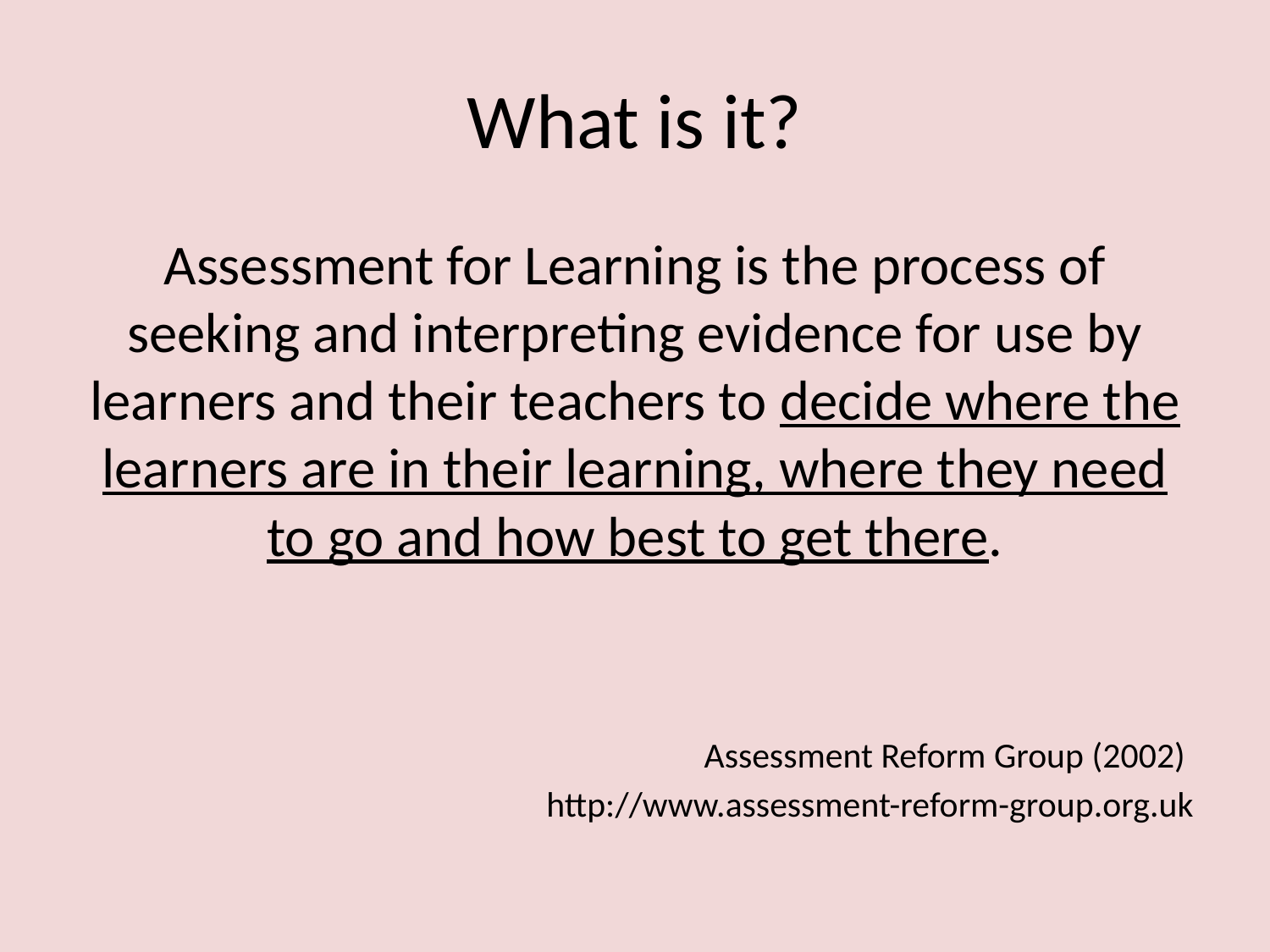

# What is it?
Assessment for Learning is the process of seeking and interpreting evidence for use by learners and their teachers to decide where the learners are in their learning, where they need to go and how best to get there.

Assessment Reform Group (2002)
http://www.assessment-reform-group.org.uk